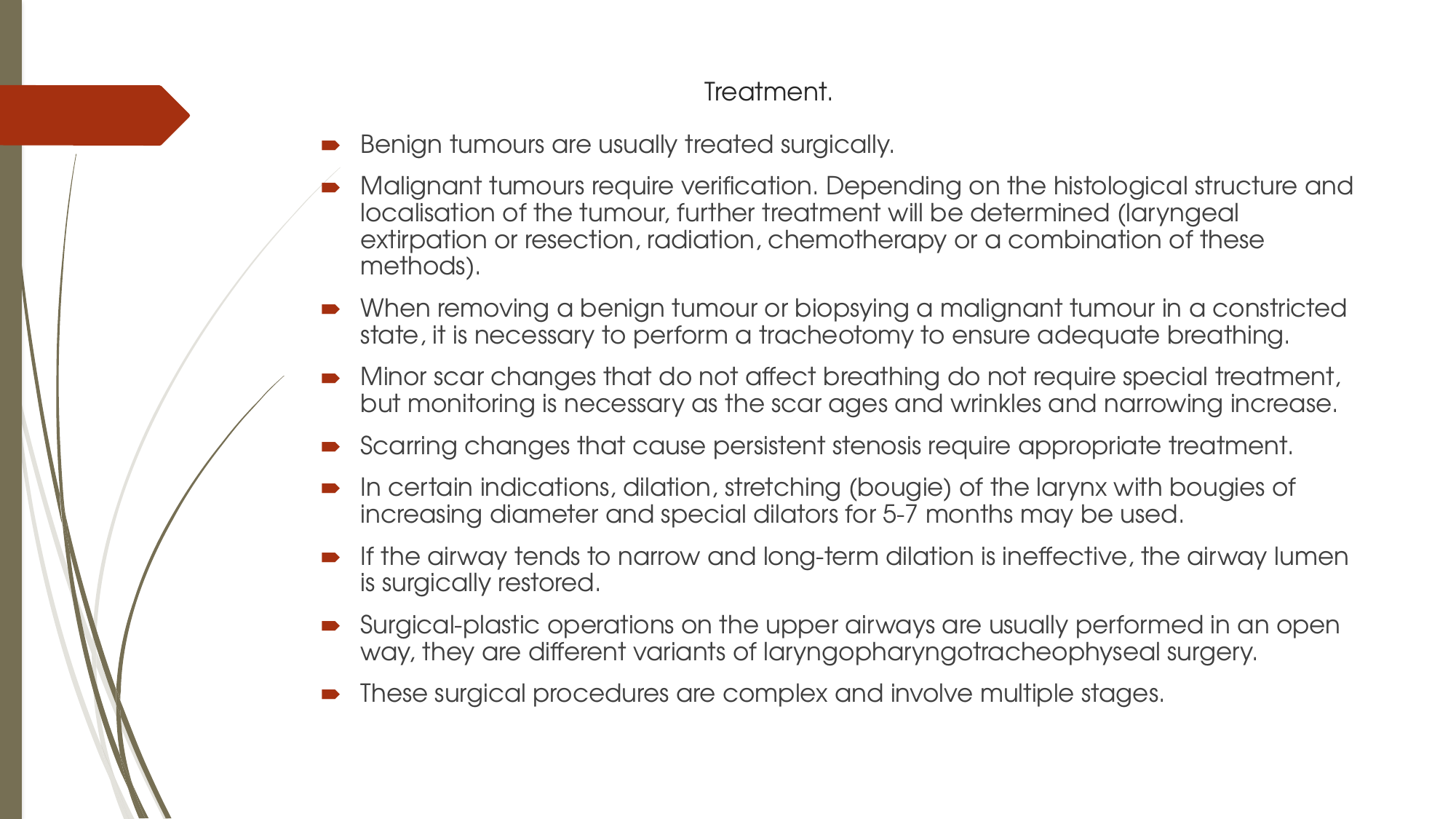

Treatment.
Benign tumours are usually treated surgically.
Malignant tumours require verification. Depending on the histological structure and localisation of the tumour, further treatment will be determined (laryngeal extirpation or resection, radiation, chemotherapy or a combination of these methods).
When removing a benign tumour or biopsying a malignant tumour in a constricted state, it is necessary to perform a tracheotomy to ensure adequate breathing.
Minor scar changes that do not affect breathing do not require special treatment, but monitoring is necessary as the scar ages and wrinkles and narrowing increase.
Scarring changes that cause persistent stenosis require appropriate treatment.
In certain indications, dilation, stretching (bougie) of the larynx with bougies of increasing diameter and special dilators for 5-7 months may be used.
If the airway tends to narrow and long-term dilation is ineffective, the airway lumen is surgically restored.
Surgical-plastic operations on the upper airways are usually performed in an open way, they are different variants of laryngopharyngotracheophyseal surgery.
These surgical procedures are complex and involve multiple stages.